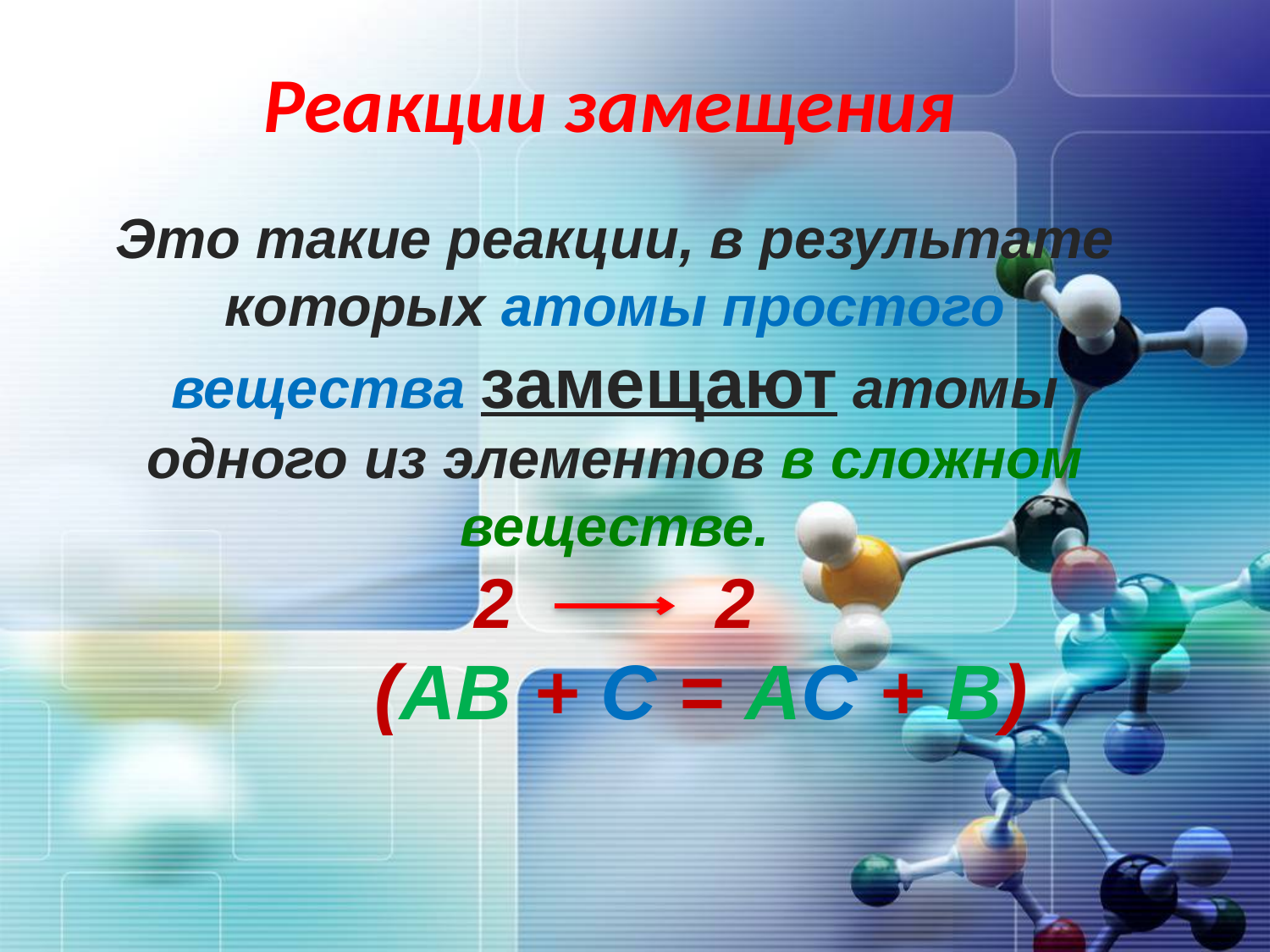

# Реакции замещения

Это такие реакции, в результате которых атомы простого вещества замещают атомы одного из элементов в сложном веществе.
       2
           (АВ + С = АС + В)